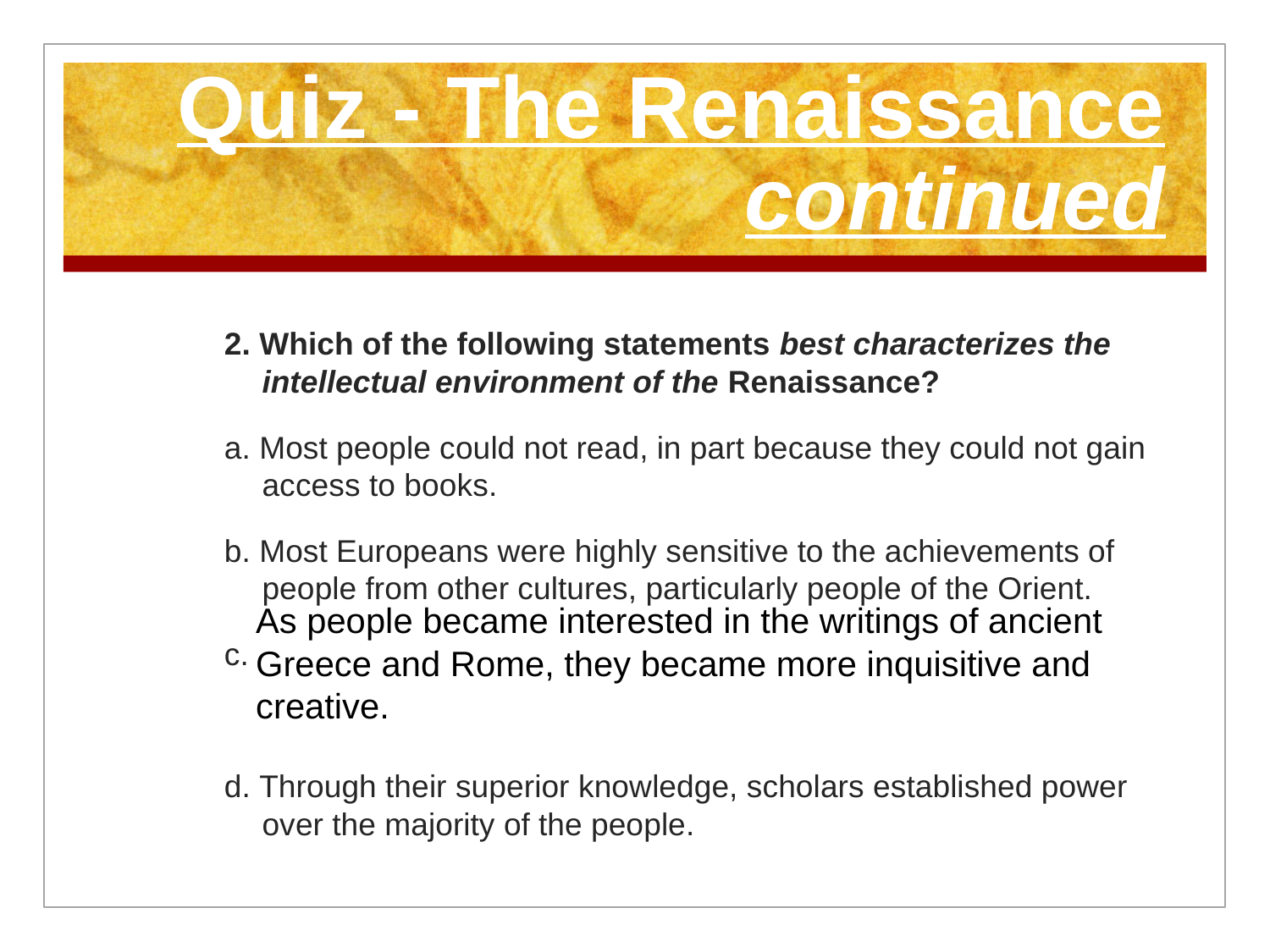

# Quiz - The Renaissance continued
2. Which of the following statements best characterizes the intellectual environment of the Renaissance?
a. Most people could not read, in part because they could not gain access to books.
b. Most Europeans were highly sensitive to the achievements of people from other cultures, particularly people of the Orient.
c.

d. Through their superior knowledge, scholars established power over the majority of the people.
As people became interested in the writings of ancient Greece and Rome, they became more inquisitive and creative.